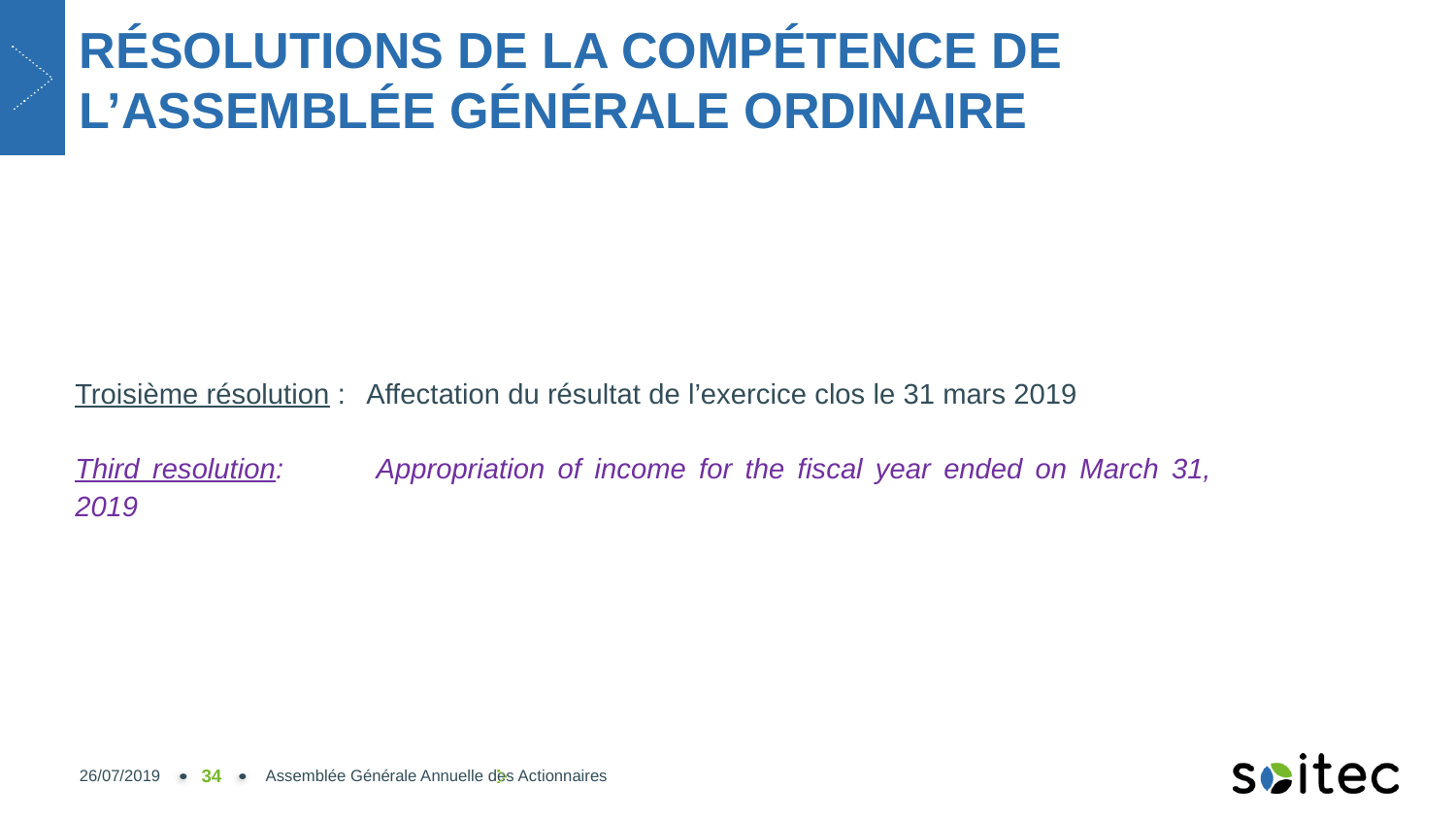

# RÉSOLUTIONS DE LA COMPÉTENCE DE L’ASSEMBLÉE GÉNÉRALE ORDINAIRE
Troisième résolution : 	Affectation du résultat de l’exercice clos le 31 mars 2019

Third resolution: 	Appropriation of income for the fiscal year ended on March 31, 2019

26/07/2019
34
Assemblée Générale Annuelle des Actionnaires